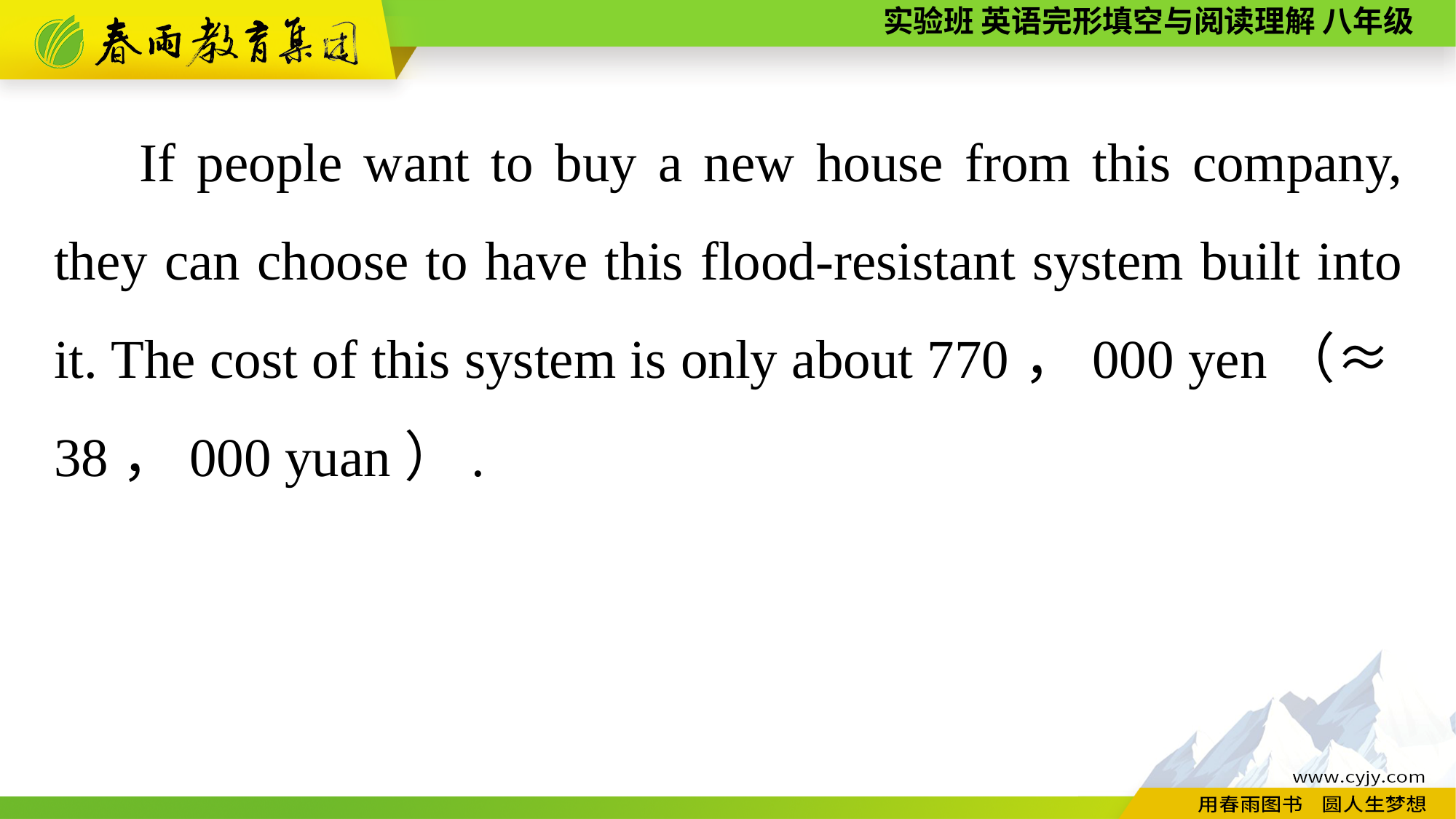

If people want to buy a new house from this company, they can choose to have this flood-resistant system built into it. The cost of this system is only about 770，000 yen（≈38，000 yuan）.